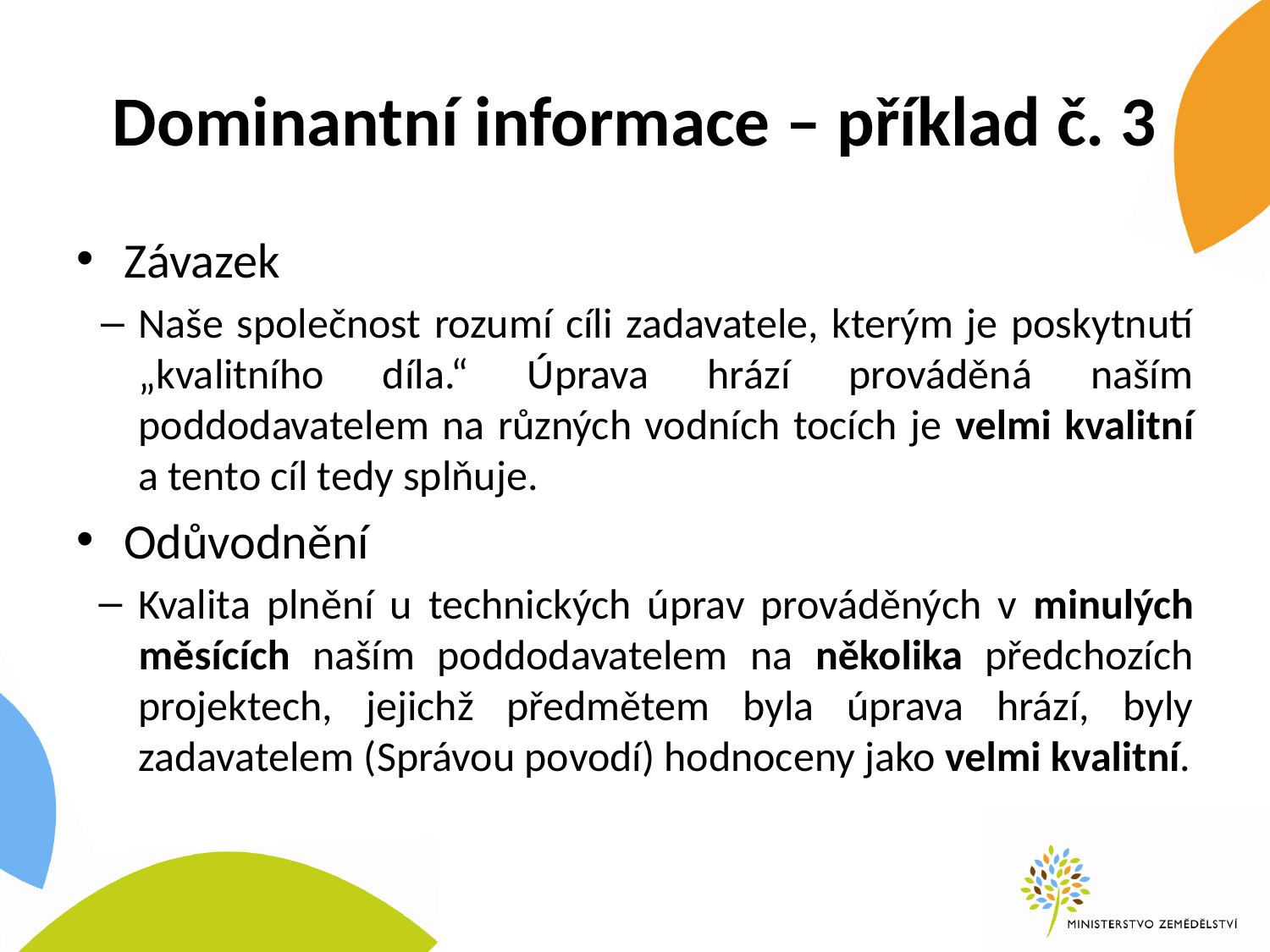

# Dominantní informace – příklad č. 3
Závazek
Naše společnost rozumí cíli zadavatele, kterým je poskytnutí „kvalitního díla.“ Úprava hrází prováděná naším poddodavatelem na různých vodních tocích je velmi kvalitní a tento cíl tedy splňuje.
Odůvodnění
Kvalita plnění u technických úprav prováděných v minulých měsících naším poddodavatelem na několika předchozích projektech, jejichž předmětem byla úprava hrází, byly zadavatelem (Správou povodí) hodnoceny jako velmi kvalitní.